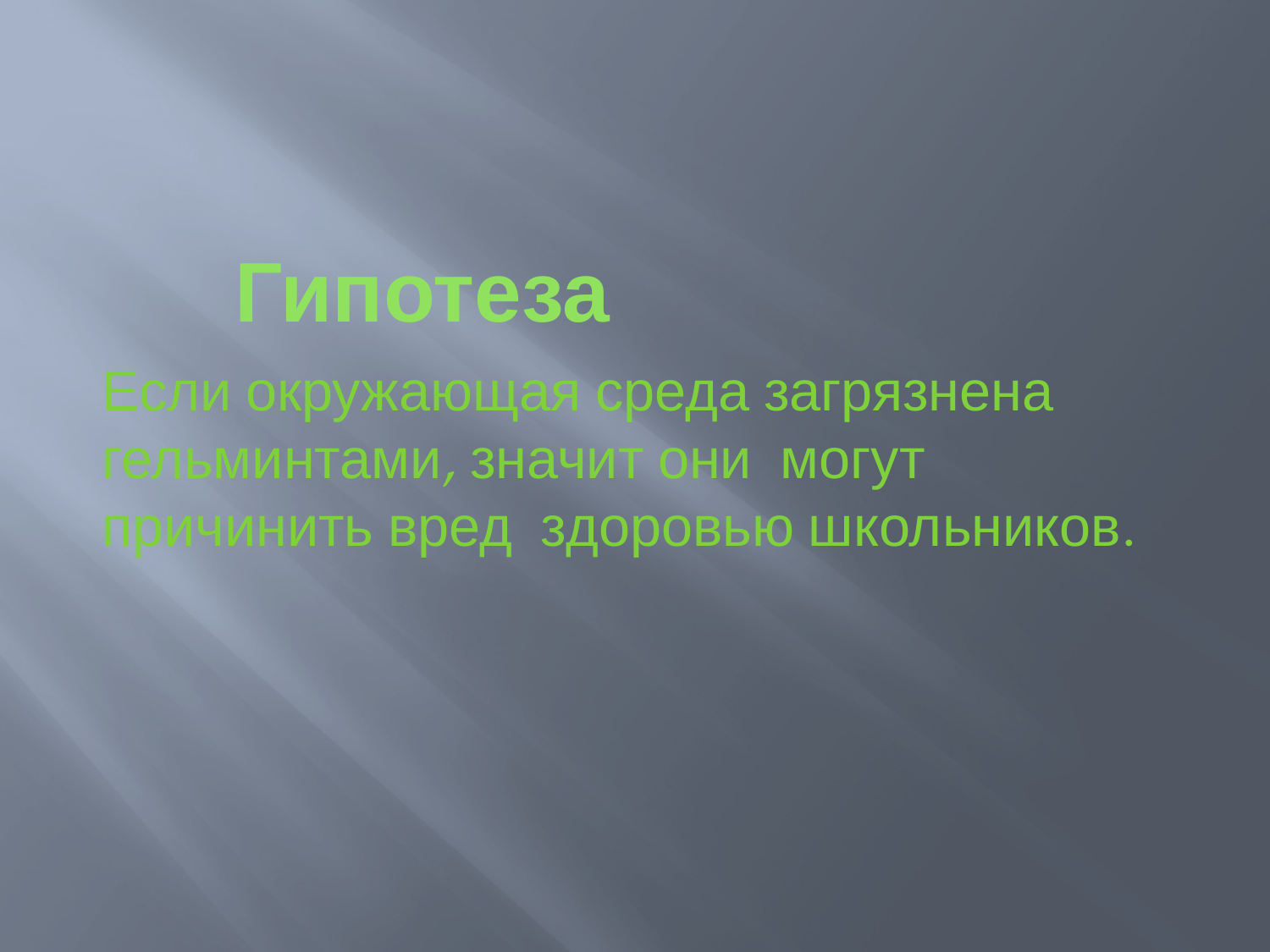

# Гипотеза
Если окружающая среда загрязнена  гельминтами, значит они  могут причинить вред  здоровью школьников.